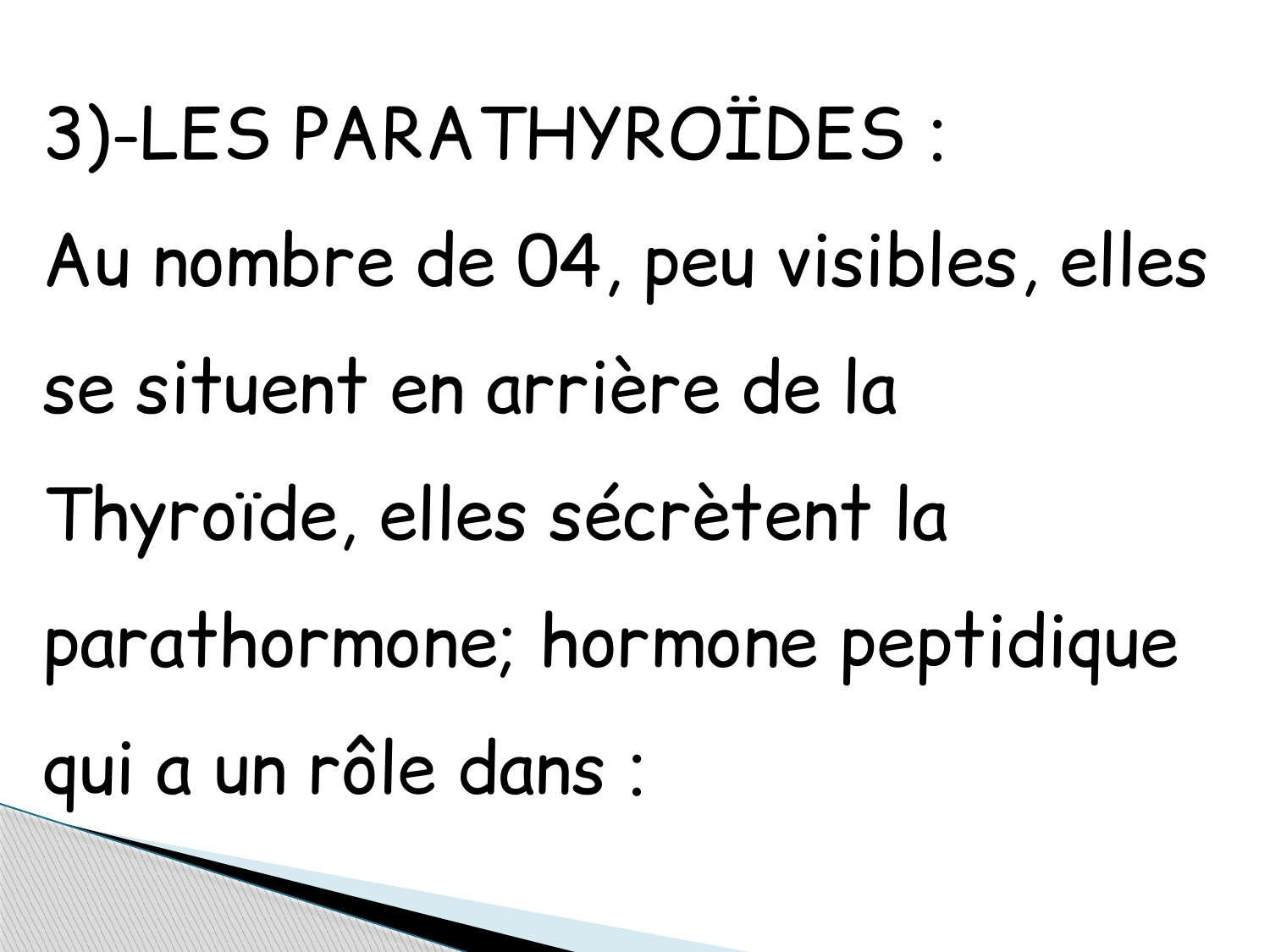

3)-LES PARATHYROÏDES :
Au nombre de 04, peu visibles, elles se situent en arrière de la Thyroïde, elles sécrètent la parathormone; hormone peptidique qui a un rôle dans :